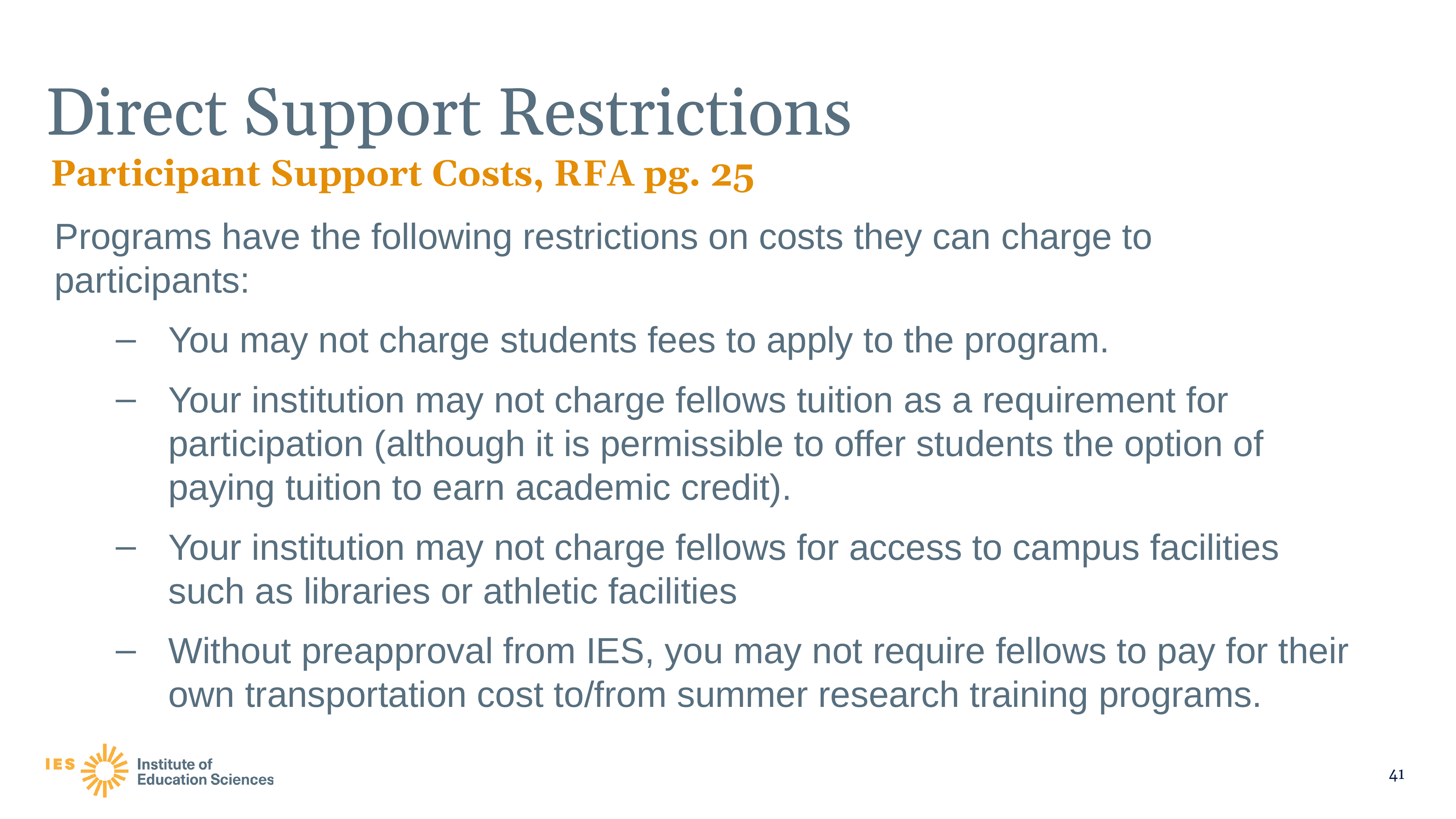

# Direct Support Restrictions
Participant Support Costs, RFA pg. 25
Programs have the following restrictions on costs they can charge to participants:
You may not charge students fees to apply to the program.
Your institution may not charge fellows tuition as a requirement for participation (although it is permissible to offer students the option of paying tuition to earn academic credit).
Your institution may not charge fellows for access to campus facilities such as libraries or athletic facilities
Without preapproval from IES, you may not require fellows to pay for their own transportation cost to/from summer research training programs.

41